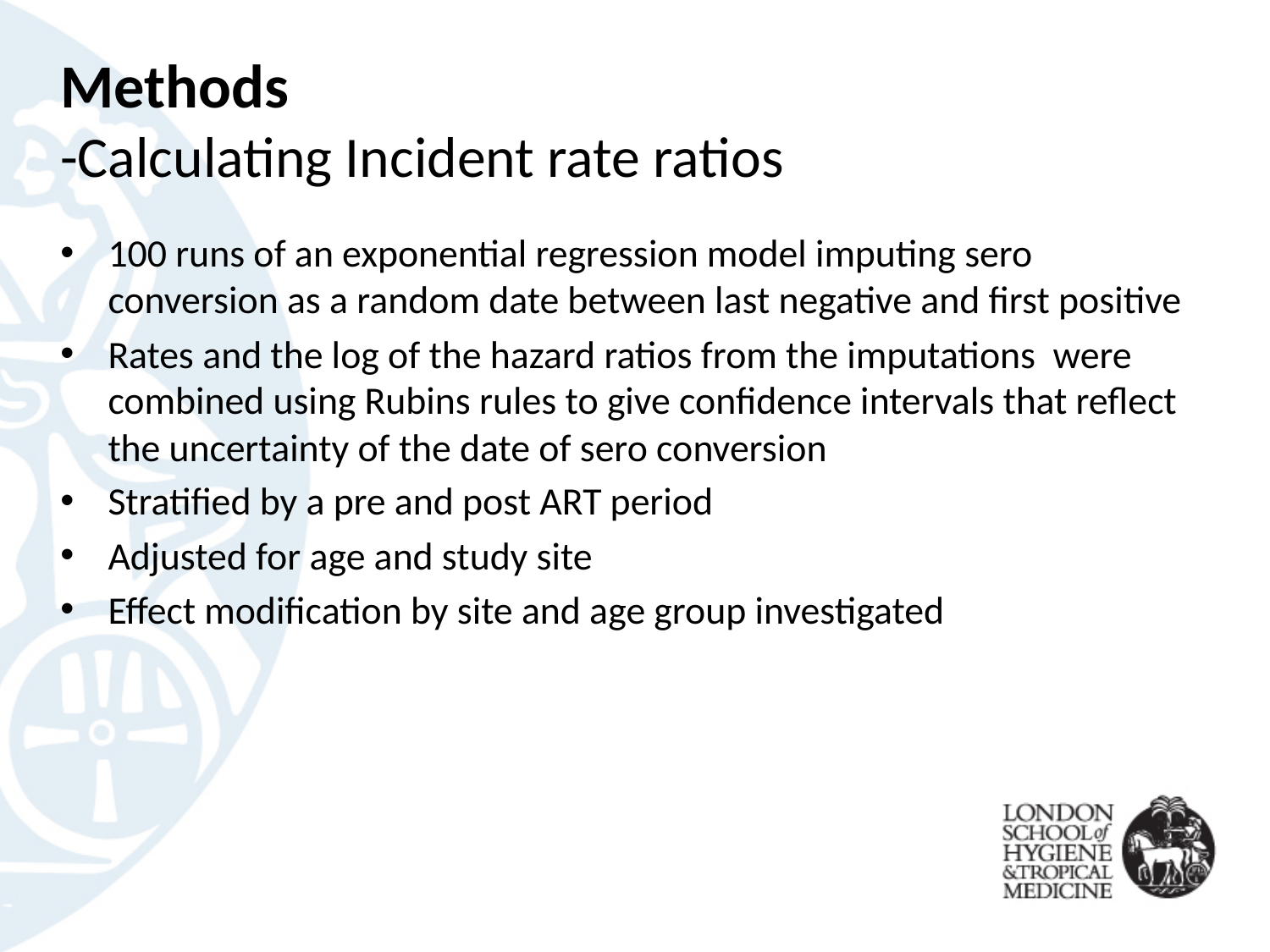

# Methods -Calculating Incident rate ratios
100 runs of an exponential regression model imputing sero conversion as a random date between last negative and first positive
Rates and the log of the hazard ratios from the imputations  were combined using Rubins rules to give confidence intervals that reflect the uncertainty of the date of sero conversion
Stratified by a pre and post ART period
Adjusted for age and study site
Effect modification by site and age group investigated